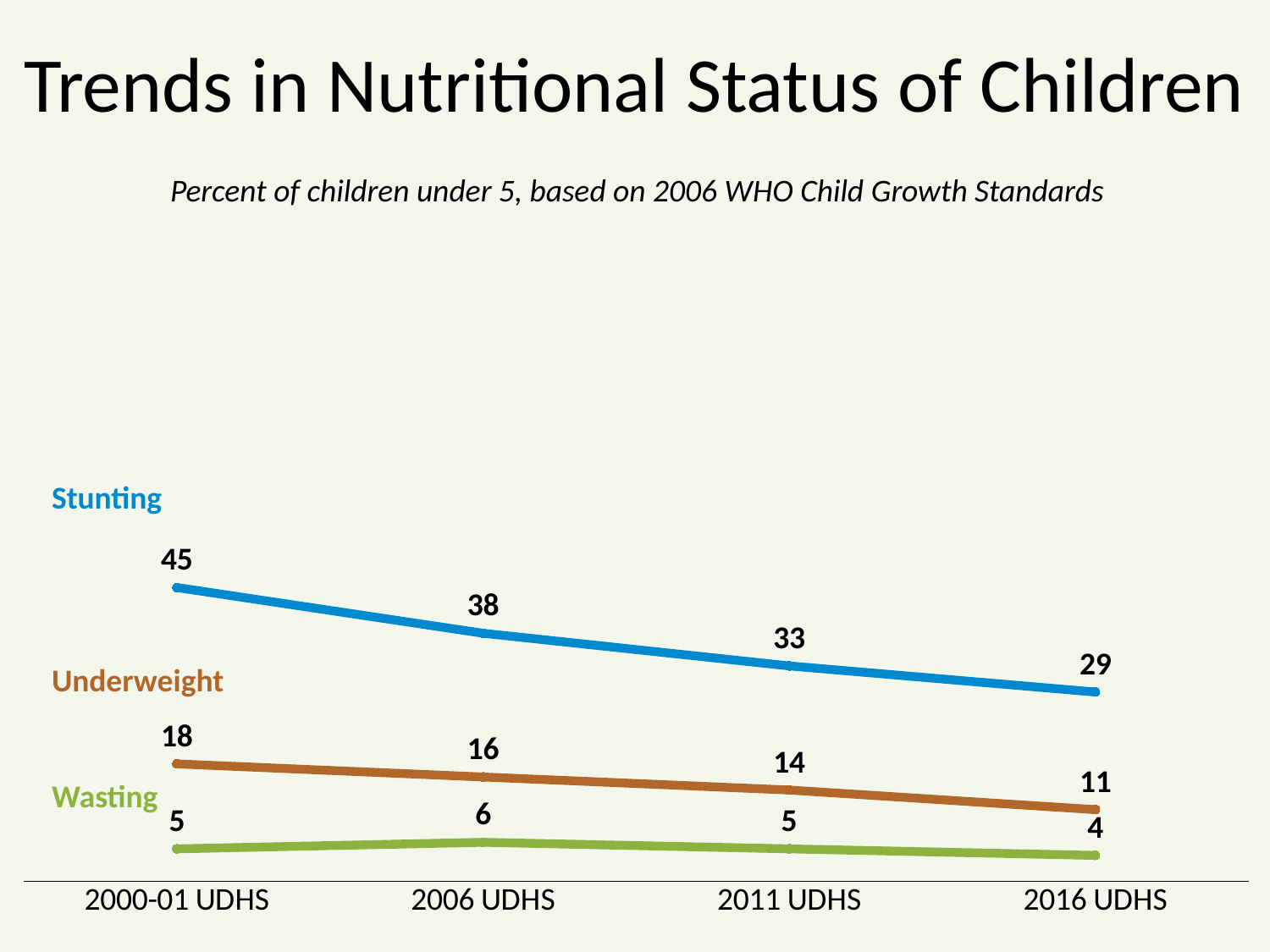

# Trends in Nutritional Status of Children
Percent of children under 5, based on 2006 WHO Child Growth Standards

### Chart

| Category | Stunted | Underweight | Wasted |
|---|---|---|---|
| 2000-01 UDHS | 45.0 | 18.0 | 5.0 |
| 2006 UDHS | 38.0 | 16.0 | 6.0 |
| 2011 UDHS | 33.0 | 14.0 | 5.0 |
| 2016 UDHS | 29.0 | 11.0 | 4.0 |
Stunting
Underweight
Wasting